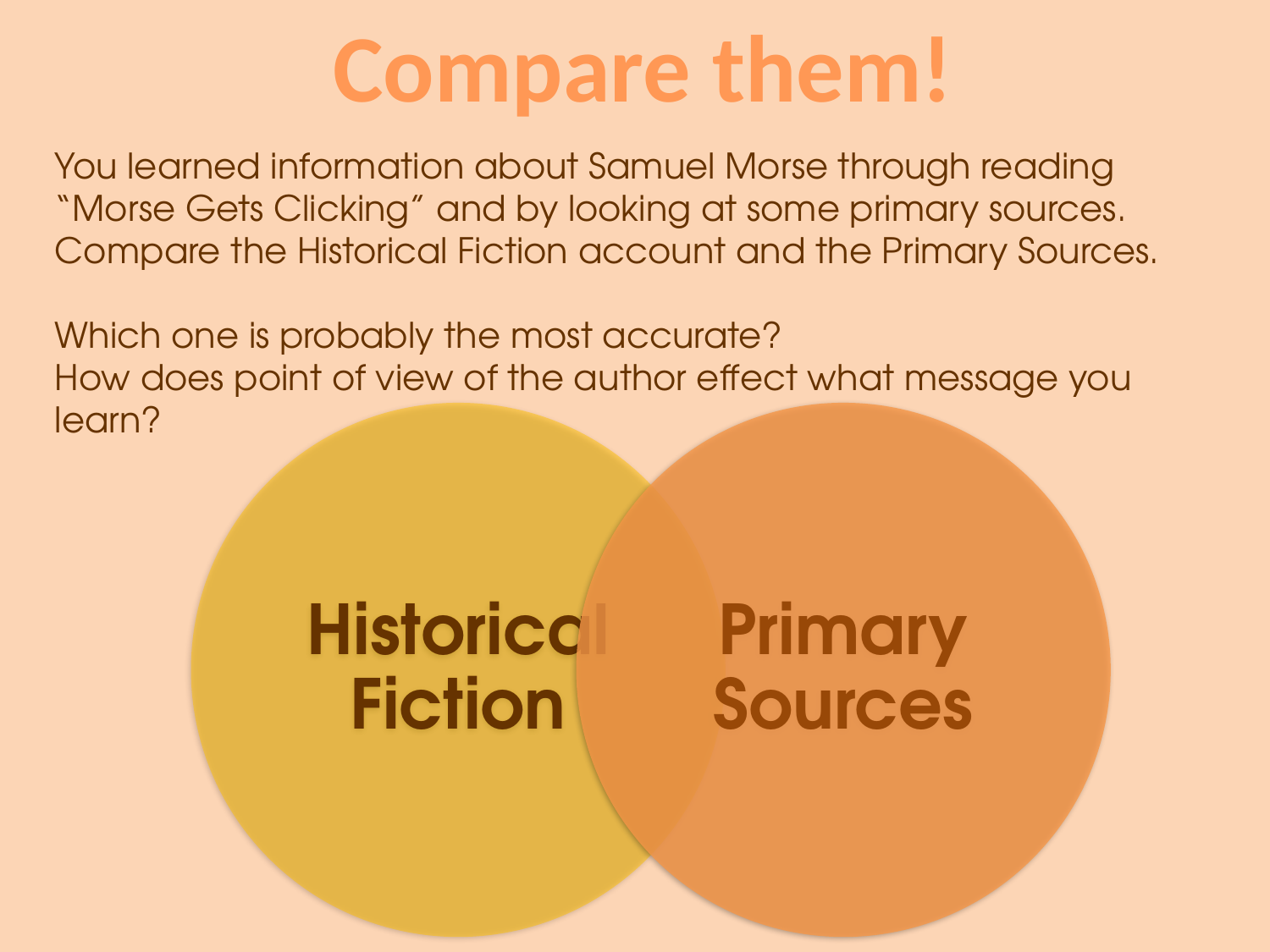

Compare them!
You learned information about Samuel Morse through reading “Morse Gets Clicking” and by looking at some primary sources.  Compare the Historical Fiction account and the Primary Sources.

Which one is probably the most accurate?
How does point of view of the author effect what message you learn?
Historical Fiction
Primary Sources